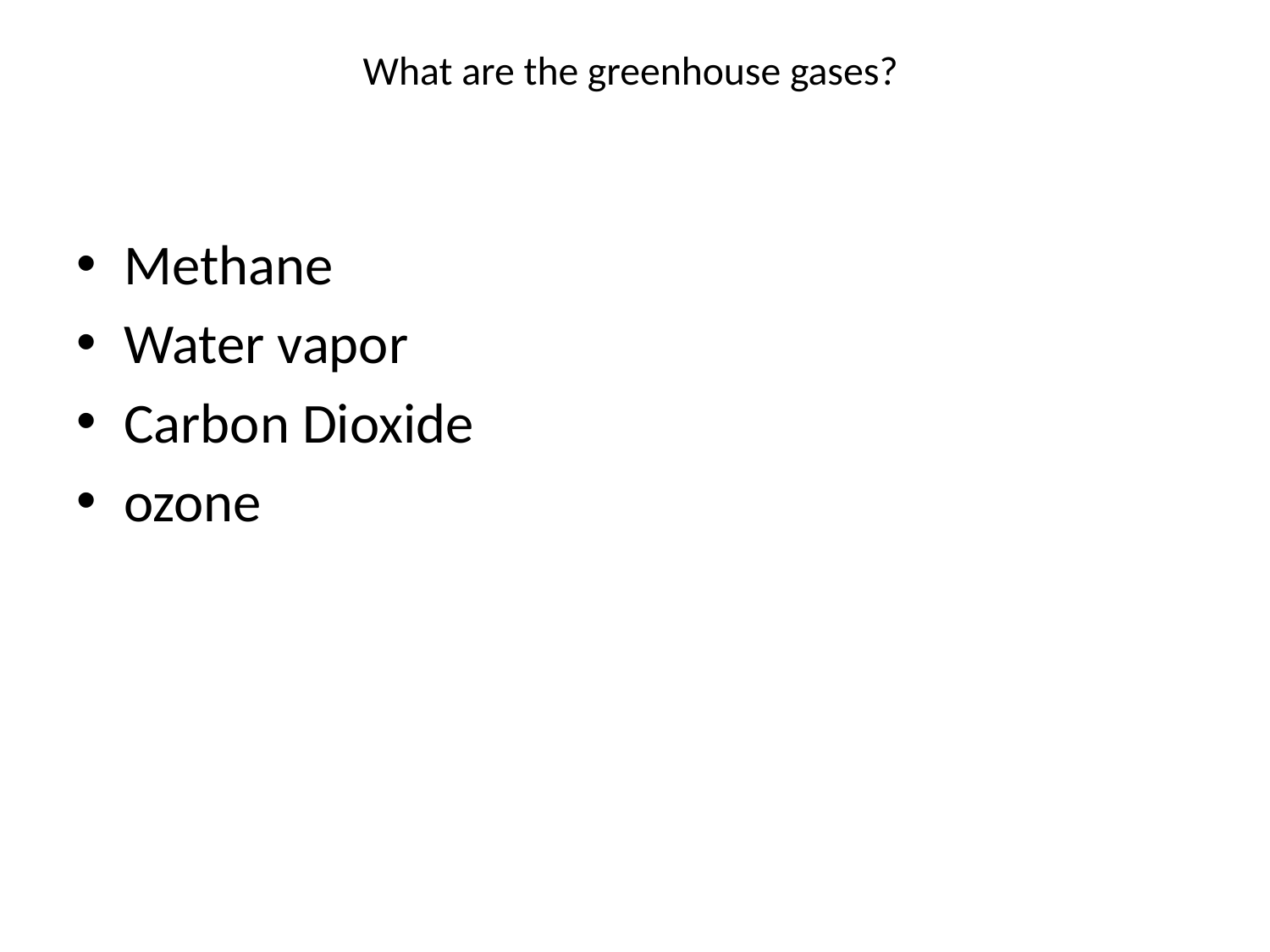

# What are the greenhouse gases?
Methane
Water vapor
Carbon Dioxide
ozone